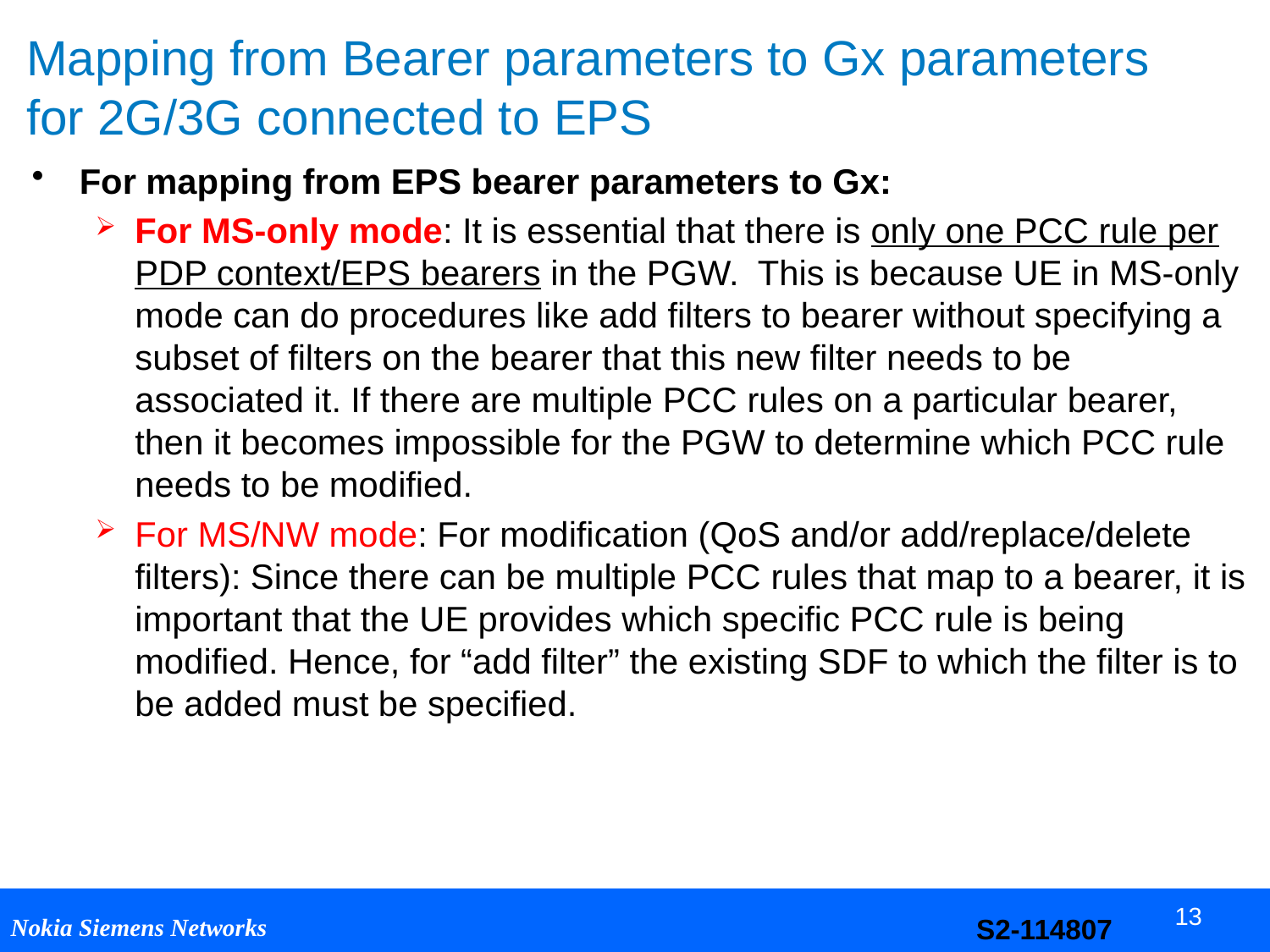

# Mapping from Bearer parameters to Gx parameters for 2G/3G connected to EPS
For mapping from EPS bearer parameters to Gx:
For MS-only mode: It is essential that there is only one PCC rule per PDP context/EPS bearers in the PGW.  This is because UE in MS-only mode can do procedures like add filters to bearer without specifying a subset of filters on the bearer that this new filter needs to be associated it. If there are multiple PCC rules on a particular bearer, then it becomes impossible for the PGW to determine which PCC rule needs to be modified.
For MS/NW mode: For modification (QoS and/or add/replace/delete filters): Since there can be multiple PCC rules that map to a bearer, it is important that the UE provides which specific PCC rule is being modified. Hence, for “add filter” the existing SDF to which the filter is to be added must be specified.